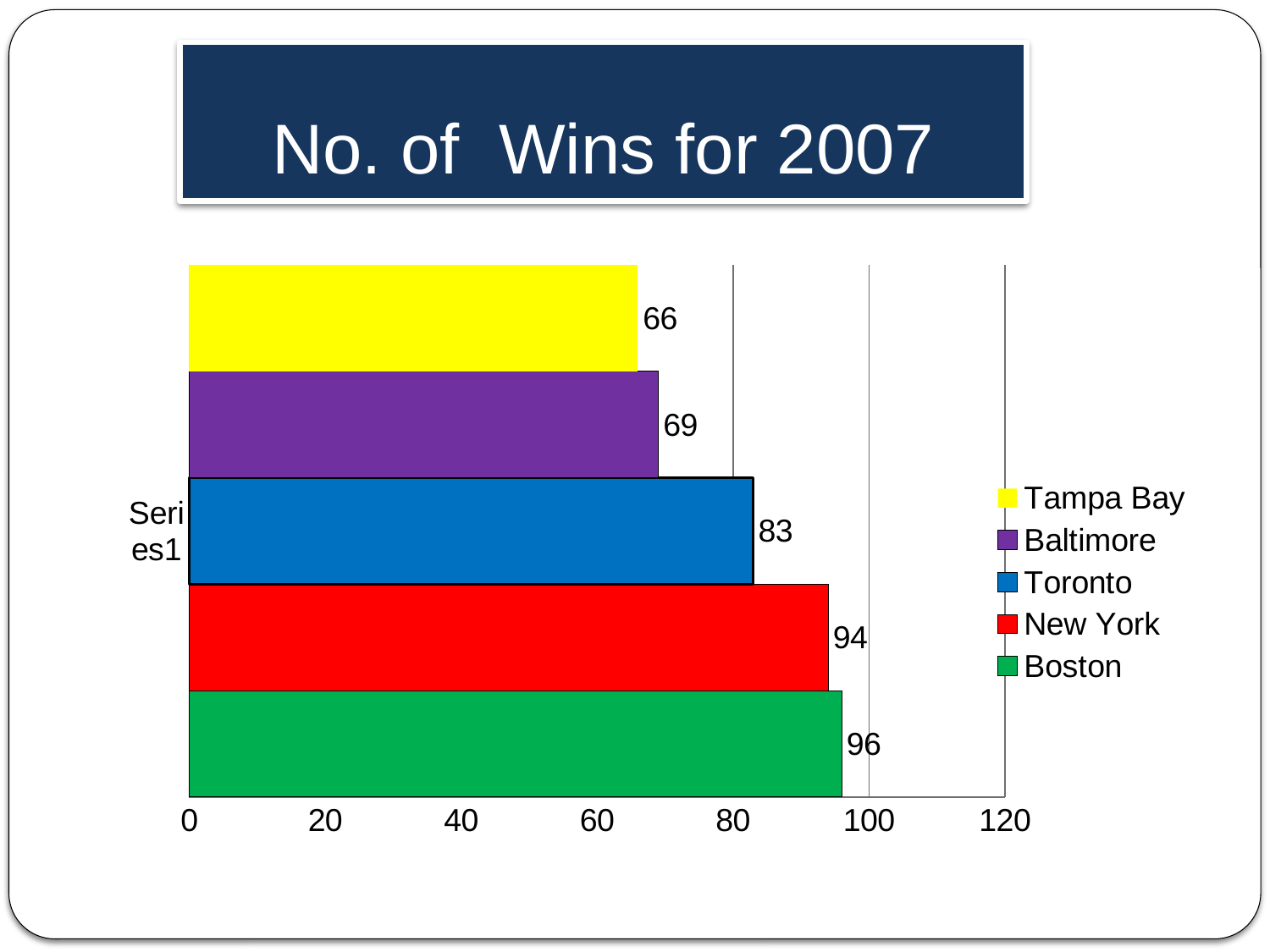

# No. of  Wins for 2007

### Chart

| Category | Boston | New York | Toronto | Baltimore | Tampa Bay |
|---|---|---|---|---|---|
|  | 96.0 | 94.0 | 83.0 | 69.0 | 66.0 |